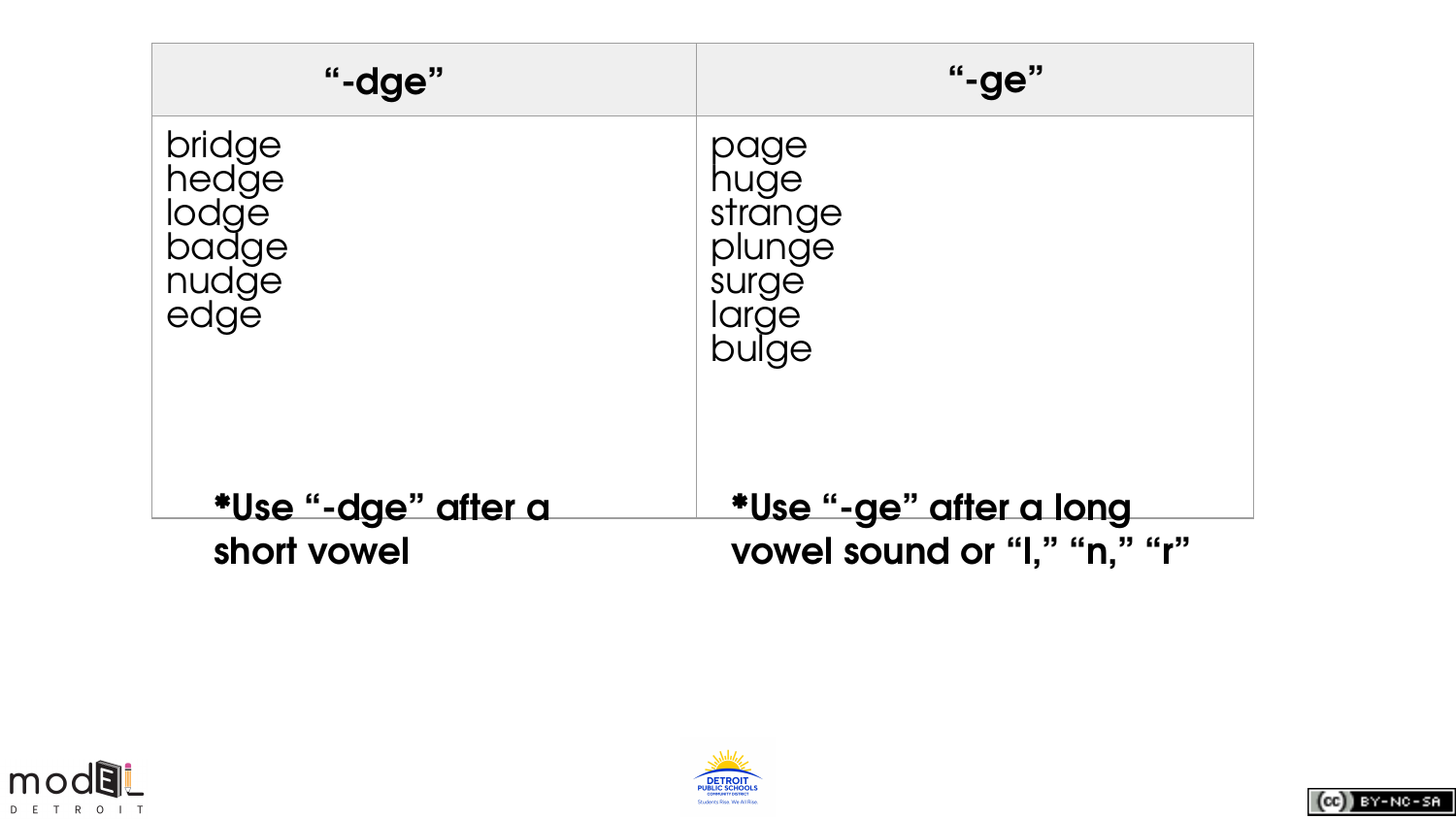

“-ge”
|  |  |
| --- | --- |
| bridge hedge lodge badge nudge edge | page huge strange plunge surge large bulge |
“-dge”
*Use “-dge” after a short vowel
*Use “-ge” after a long vowel sound or “l,” “n,” “r”